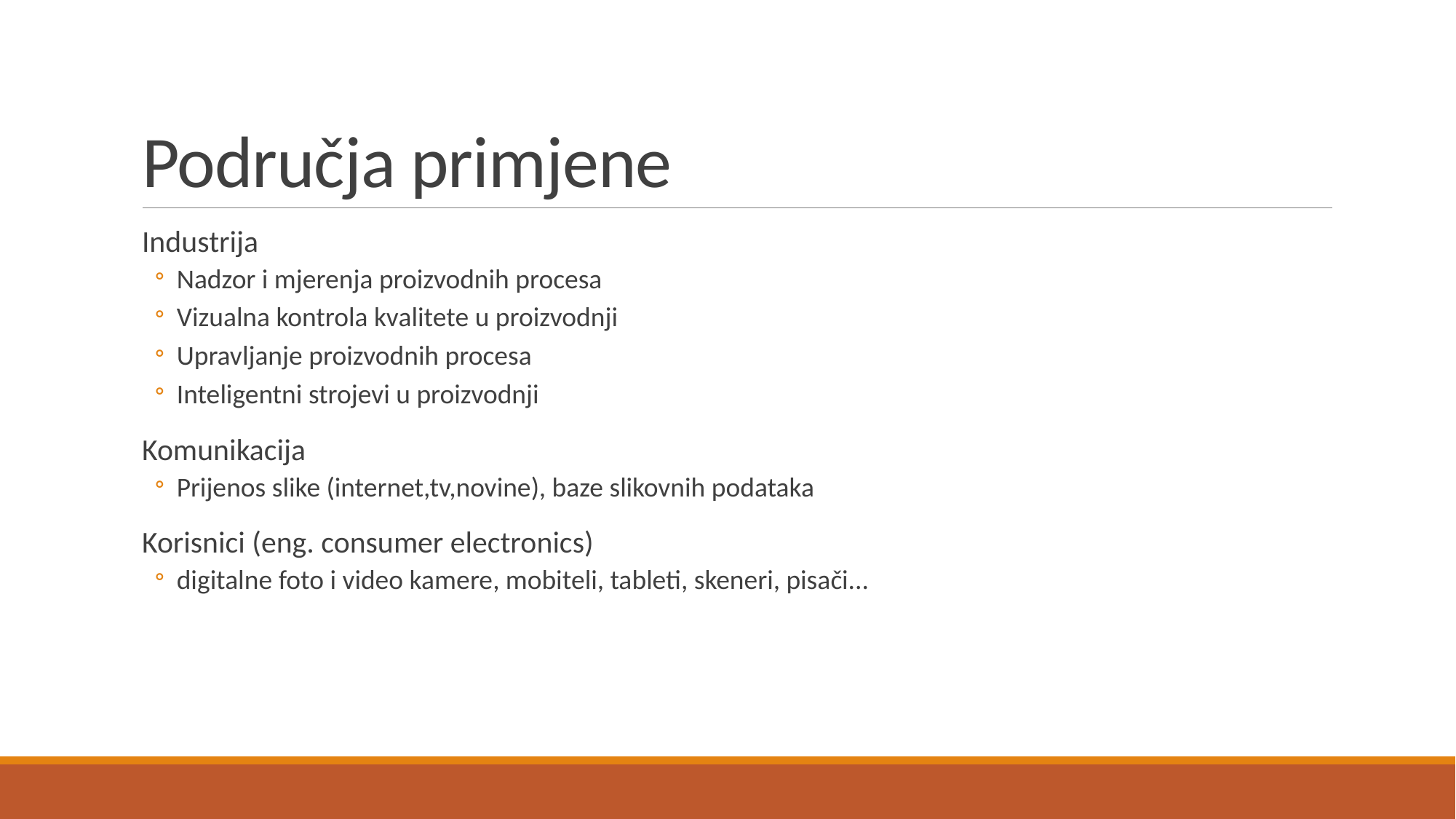

# Područja primjene
Industrija
Nadzor i mjerenja proizvodnih procesa
Vizualna kontrola kvalitete u proizvodnji
Upravljanje proizvodnih procesa
Inteligentni strojevi u proizvodnji
Komunikacija
Prijenos slike (internet,tv,novine), baze slikovnih podataka
Korisnici (eng. consumer electronics)
digitalne foto i video kamere, mobiteli, tableti, skeneri, pisači...